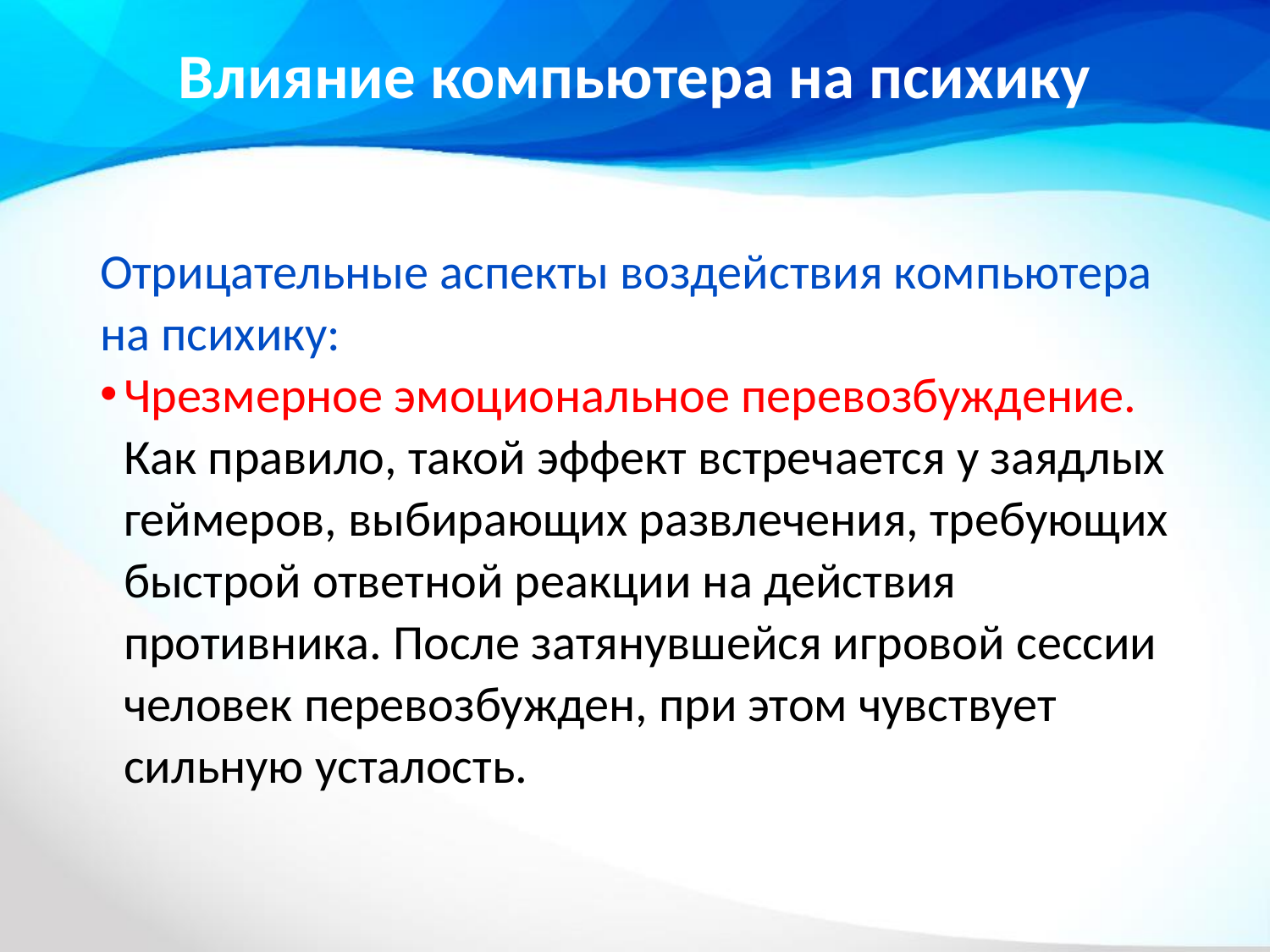

# Влияние компьютера на психику
Отрицательные аспекты воздействия компьютера на психику:
Чрезмерное эмоциональное перевозбуждение. Как правило, такой эффект встречается у заядлых геймеров, выбирающих развлечения, требующих быстрой ответной реакции на действия противника. После затянувшейся игровой сессии человек перевозбужден, при этом чувствует сильную усталость.